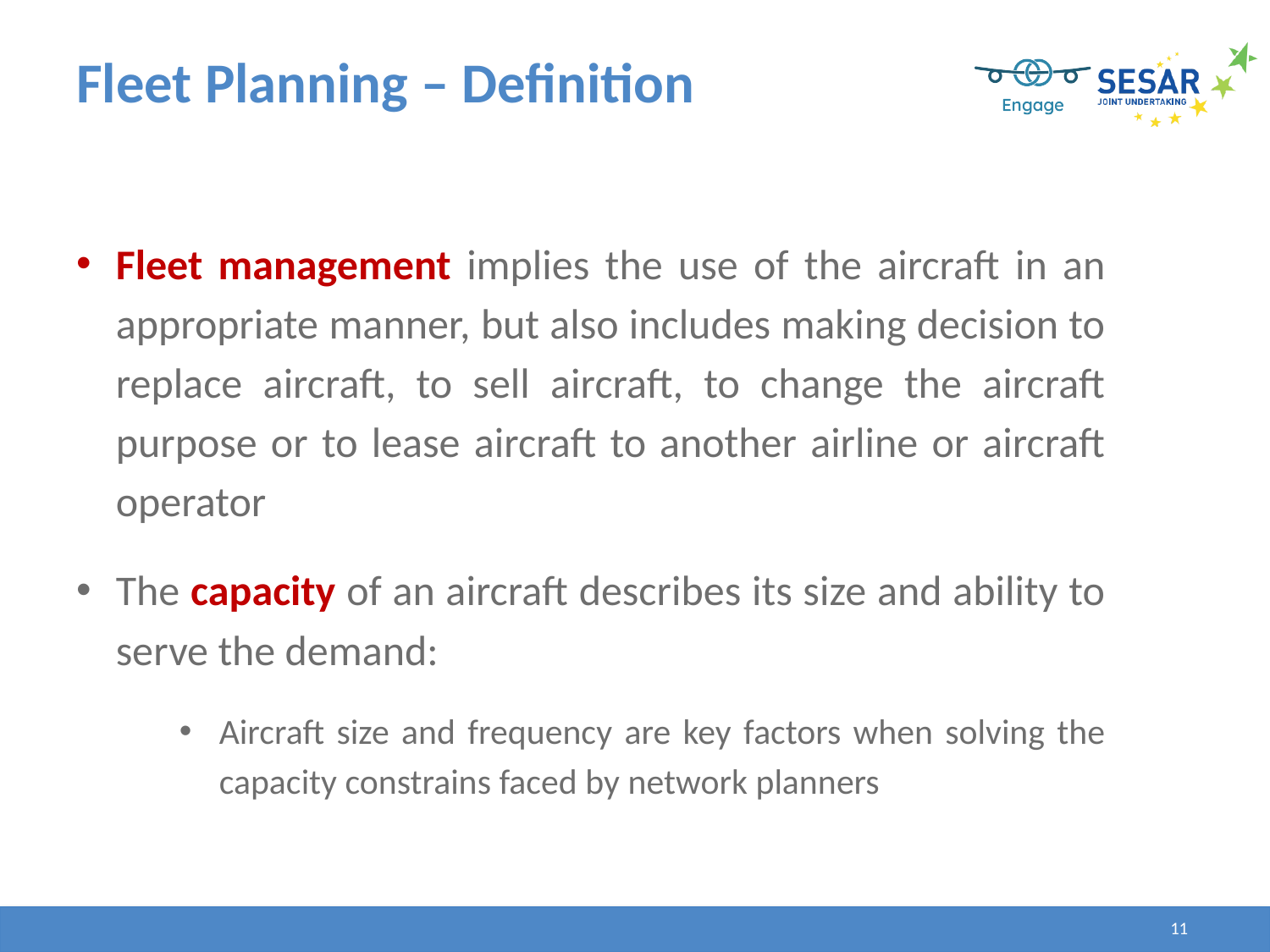

# Fleet Planning – Definition
Fleet management implies the use of the aircraft in an appropriate manner, but also includes making decision to replace aircraft, to sell aircraft, to change the aircraft purpose or to lease aircraft to another airline or aircraft operator
The capacity of an aircraft describes its size and ability to serve the demand:
Aircraft size and frequency are key factors when solving the capacity constrains faced by network planners

11